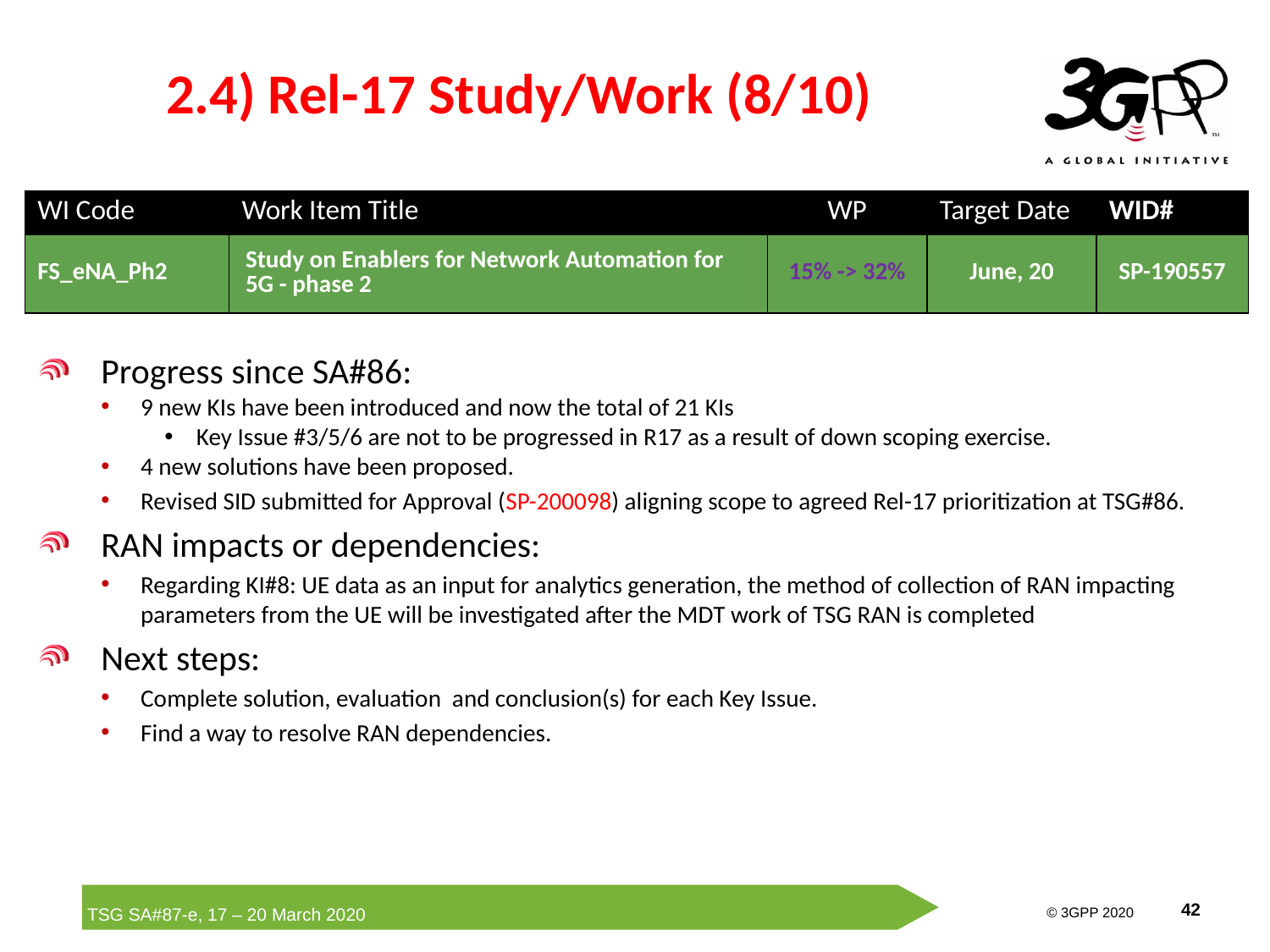

# 2.4) Rel-17 Study/Work (8/10)
| WI Code | Work Item Title | WP | Target Date | WID# |
| --- | --- | --- | --- | --- |
| FS\_eNA\_Ph2 | Study on Enablers for Network Automation for 5G - phase 2 | 15% -> 32% | June, 20 | SP-190557 |
Progress since SA#86:
9 new KIs have been introduced and now the total of 21 KIs
Key Issue #3/5/6 are not to be progressed in R17 as a result of down scoping exercise.
4 new solutions have been proposed.
Revised SID submitted for Approval (SP-200098) aligning scope to agreed Rel-17 prioritization at TSG#86.
RAN impacts or dependencies:
Regarding KI#8: UE data as an input for analytics generation, the method of collection of RAN impacting parameters from the UE will be investigated after the MDT work of TSG RAN is completed
Next steps:
Complete solution, evaluation  and conclusion(s) for each Key Issue.
Find a way to resolve RAN dependencies.